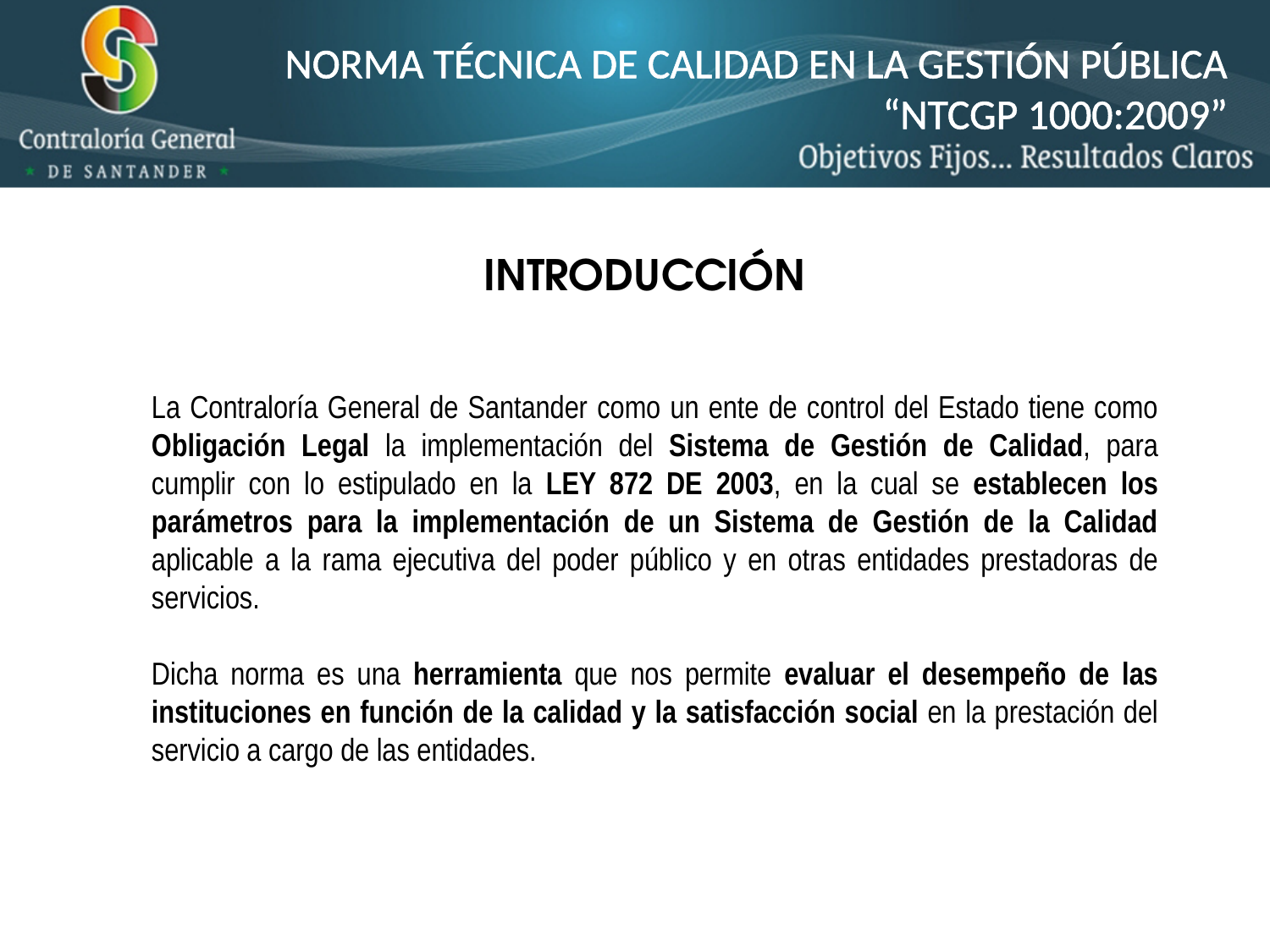

NORMA TÉCNICA DE CALIDAD EN LA GESTIÓN PÚBLICA
“NTCGP 1000:2009”
Introducción
La Contraloría General de Santander como un ente de control del Estado tiene como Obligación Legal la implementación del Sistema de Gestión de Calidad, para cumplir con lo estipulado en la LEY 872 DE 2003, en la cual se establecen los parámetros para la implementación de un Sistema de Gestión de la Calidad aplicable a la rama ejecutiva del poder público y en otras entidades prestadoras de servicios.

Dicha norma es una herramienta que nos permite evaluar el desempeño de las instituciones en función de la calidad y la satisfacción social en la prestación del servicio a cargo de las entidades.